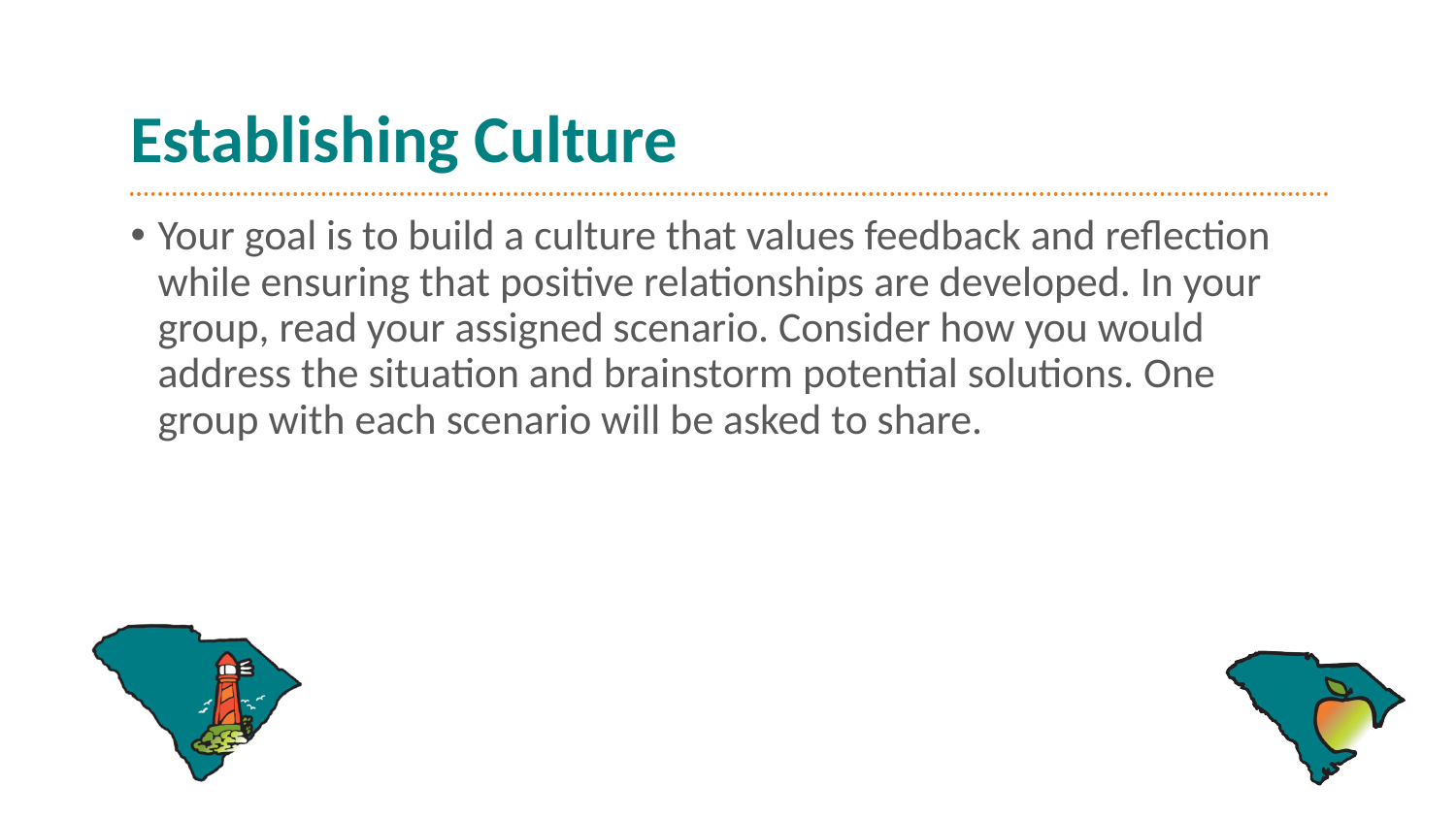

# Establishing Culture
Your goal is to build a culture that values feedback and reflection while ensuring that positive relationships are developed. In your group, read your assigned scenario. Consider how you would address the situation and brainstorm potential solutions. One group with each scenario will be asked to share.